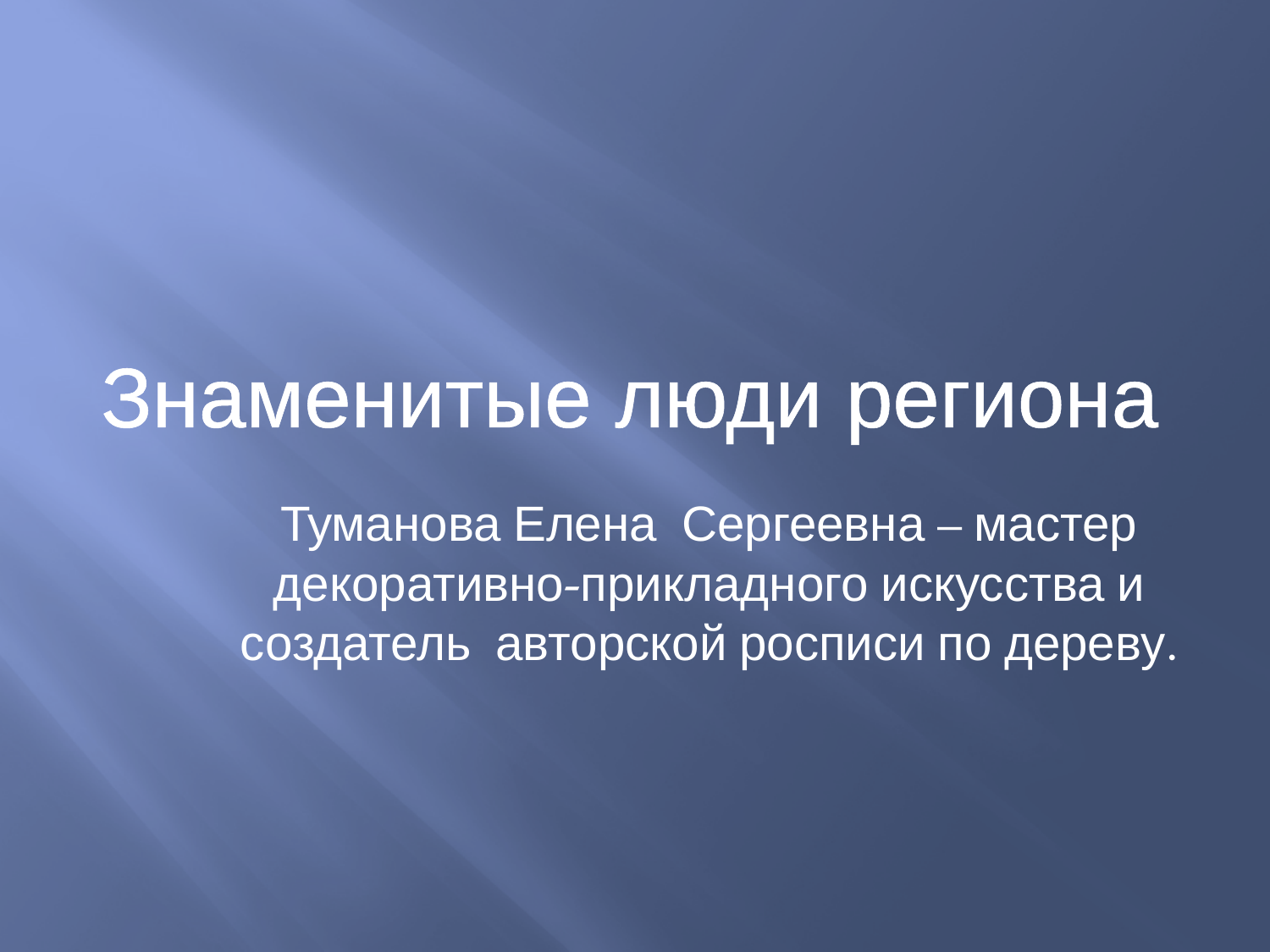

# Знаменитые люди региона
Туманова Елена  Сергеевна – мастер декоративно-прикладного искусства и создатель  авторской росписи по дереву.